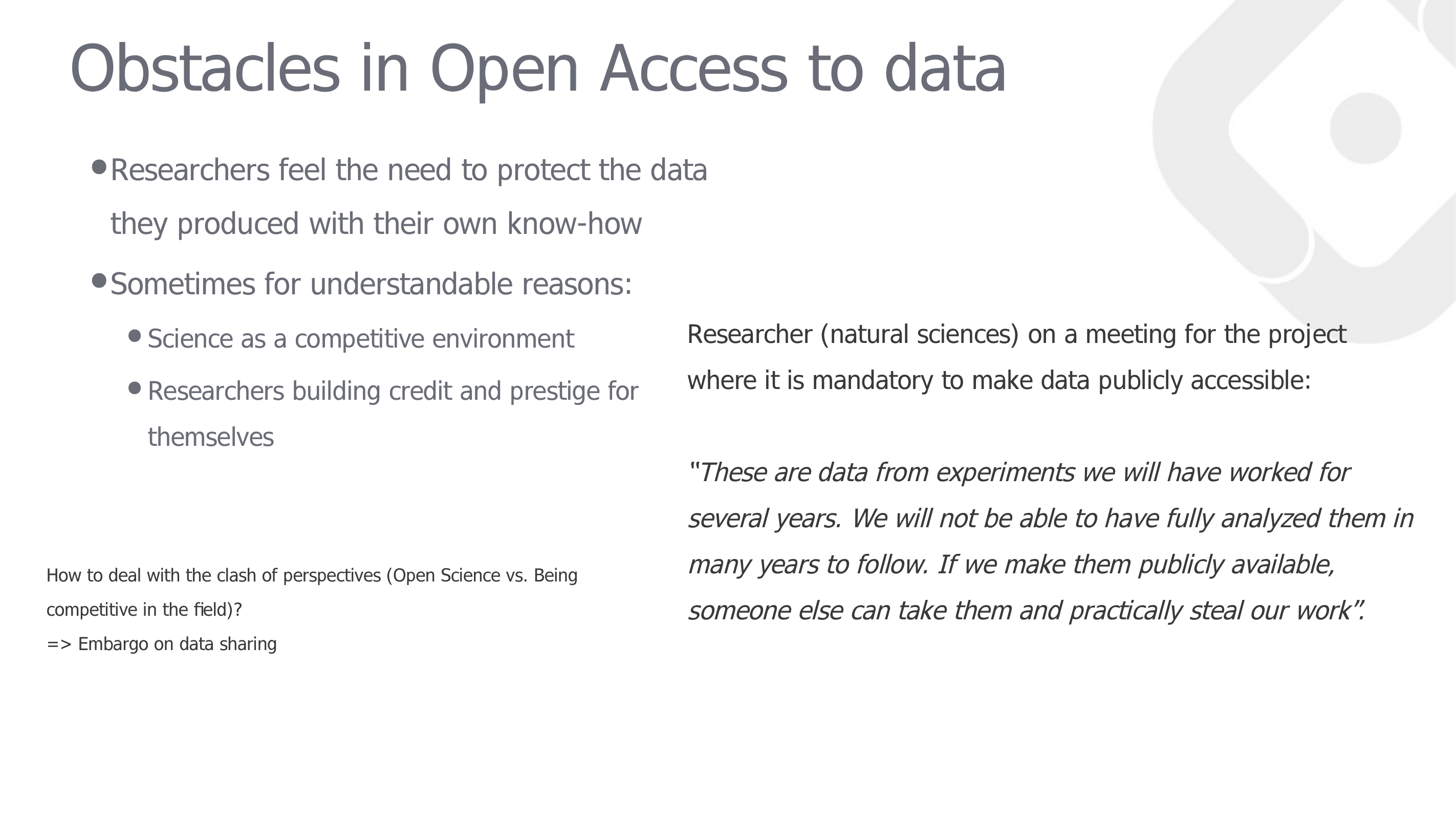

# Obstacles in Open Access to data
Researchers feel the need to protect the data they produced with their own know-how
Sometimes for understandable reasons:
Science as a competitive environment
Researchers building credit and prestige for themselves

Researcher (natural sciences) on a meeting for the project where it is mandatory to make data publicly accessible:

“These are data from experiments we will have worked for several years. We will not be able to have fully analyzed them in many years to follow. If we make them publicly available, someone else can take them and practically steal our work”.

How to deal with the clash of perspectives (Open Science vs. Being competitive in the field)?
=> Embargo on data sharing